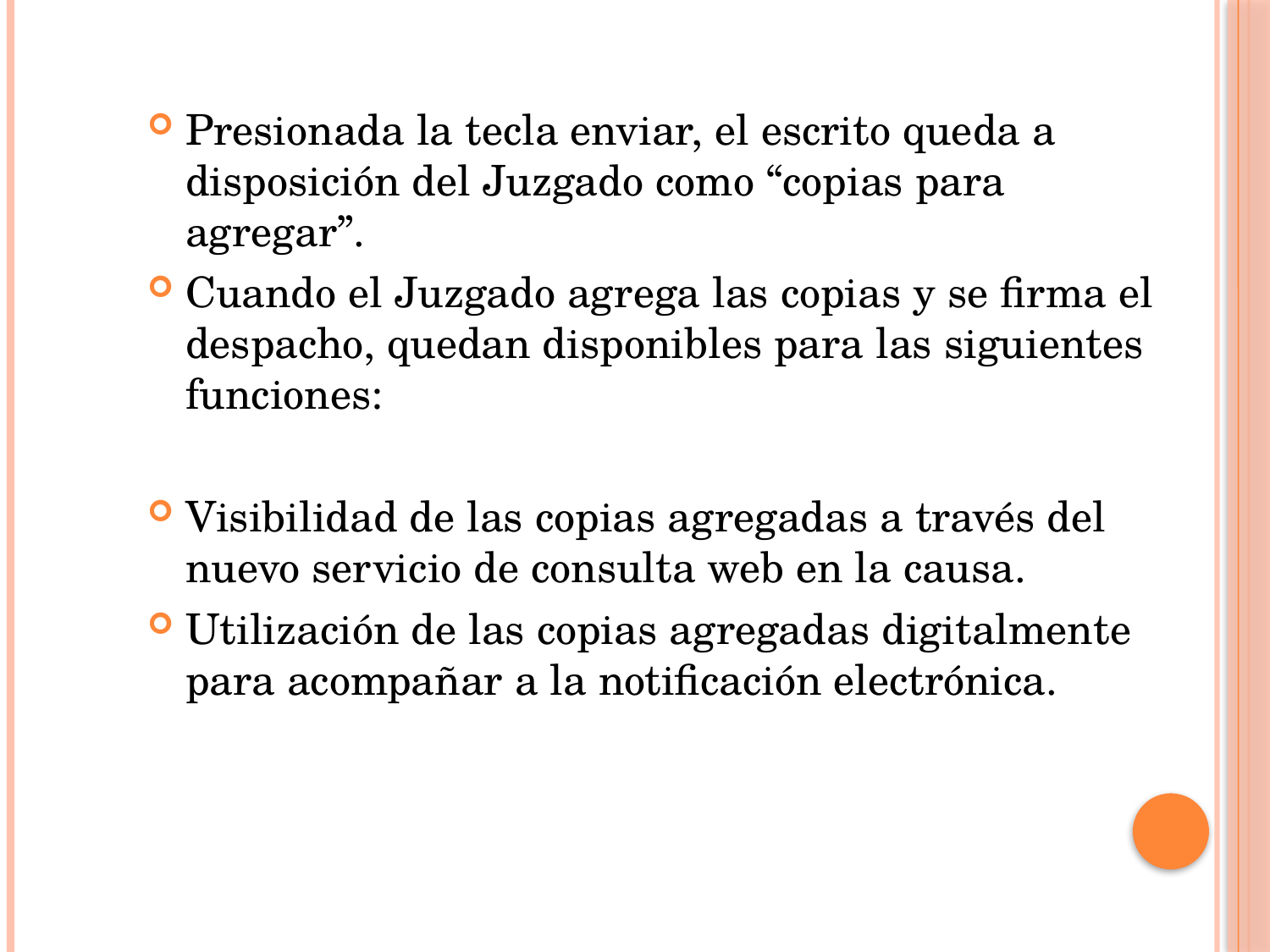

Presionada la tecla enviar, el escrito queda a disposición del Juzgado como “copias para agregar”.
Cuando el Juzgado agrega las copias y se firma el despacho, quedan disponibles para las siguientes funciones:

Visibilidad de las copias agregadas a través del nuevo servicio de consulta web en la causa.
Utilización de las copias agregadas digitalmente  para acompañar a la notificación electrónica.